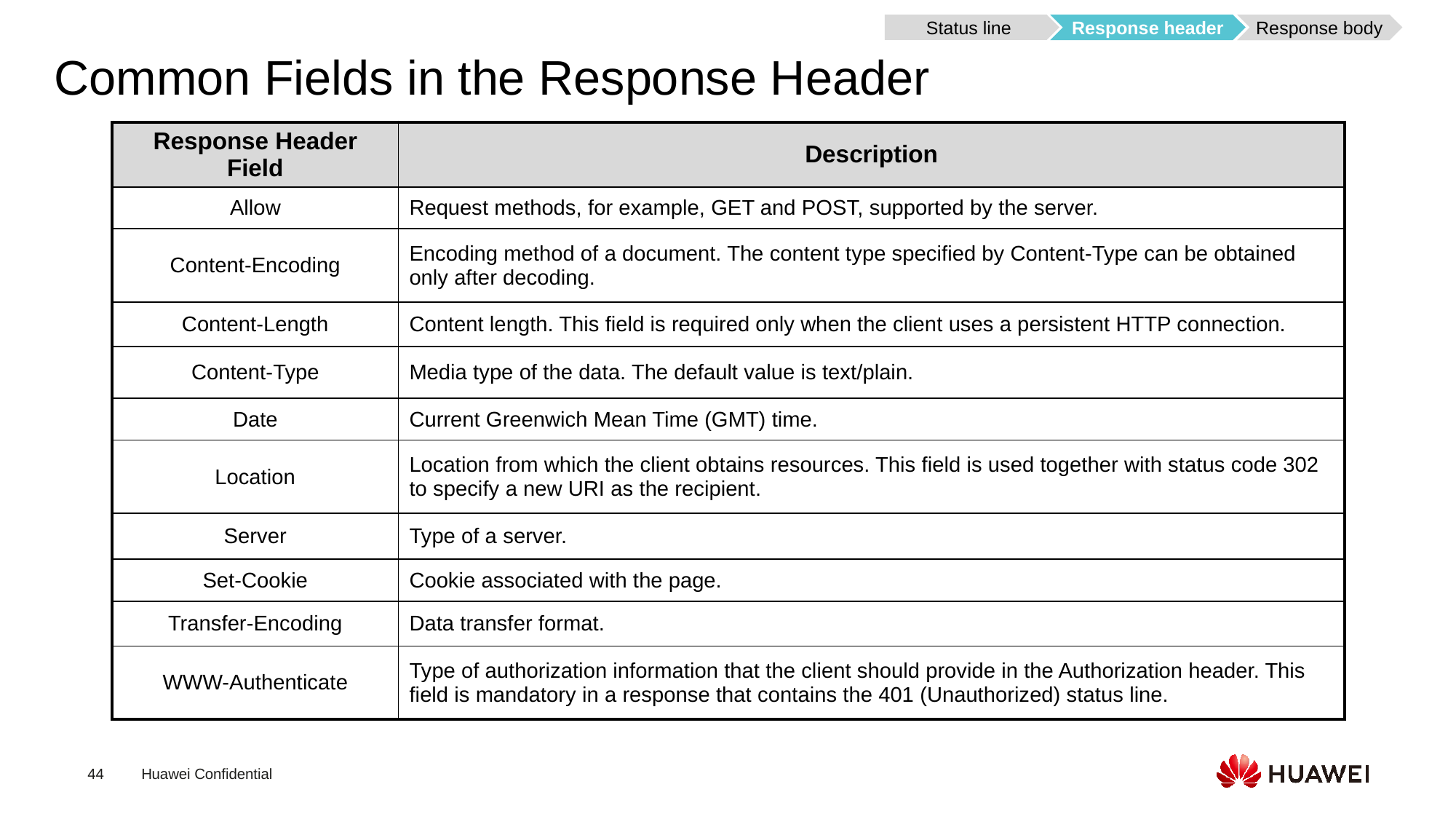

Response header
Response body
Request Data
Status line
# Common Fields in the Response Header
| Response Header Field | Description |
| --- | --- |
| Allow | Request methods, for example, GET and POST, supported by the server. |
| Content-Encoding | Encoding method of a document. The content type specified by Content-Type can be obtained only after decoding. |
| Content-Length | Content length. This field is required only when the client uses a persistent HTTP connection. |
| Content-Type | Media type of the data. The default value is text/plain. |
| Date | Current Greenwich Mean Time (GMT) time. |
| Location | Location from which the client obtains resources. This field is used together with status code 302 to specify a new URI as the recipient. |
| Server | Type of a server. |
| Set-Cookie | Cookie associated with the page. |
| Transfer-Encoding | Data transfer format. |
| WWW-Authenticate | Type of authorization information that the client should provide in the Authorization header. This field is mandatory in a response that contains the 401 (Unauthorized) status line. |